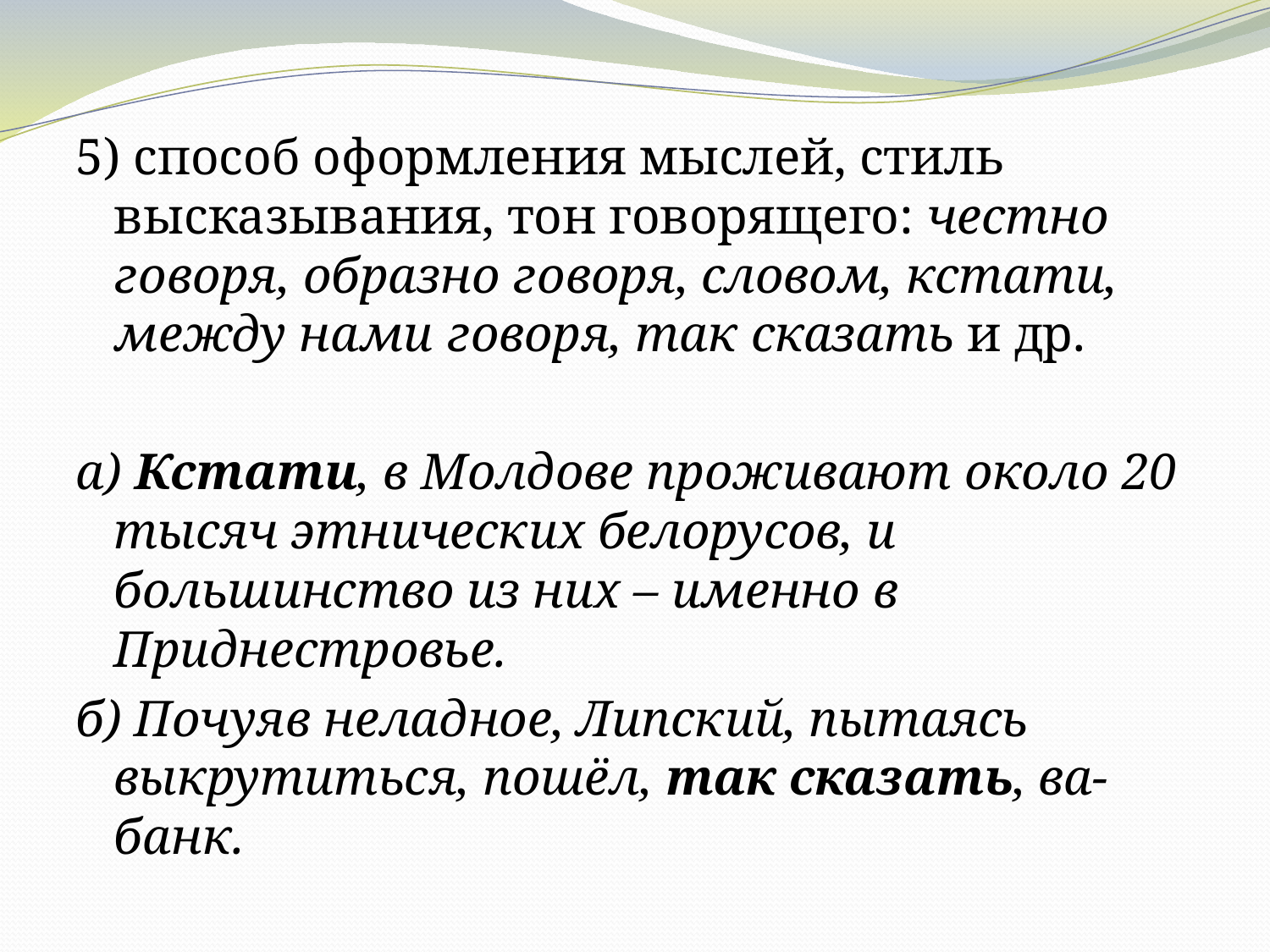

#
5) способ оформления мыслей, стиль высказывания, тон говорящего: честно говоря, образно говоря, словом, кстати, между нами говоря, так сказать и др.

а) Кстати, в Молдове проживают около 20 тысяч этнических белорусов, и большинство из них – именно в Приднестровье.
б) Почуяв неладное, Липский, пытаясь выкрутиться, пошёл, так сказать, ва-банк.